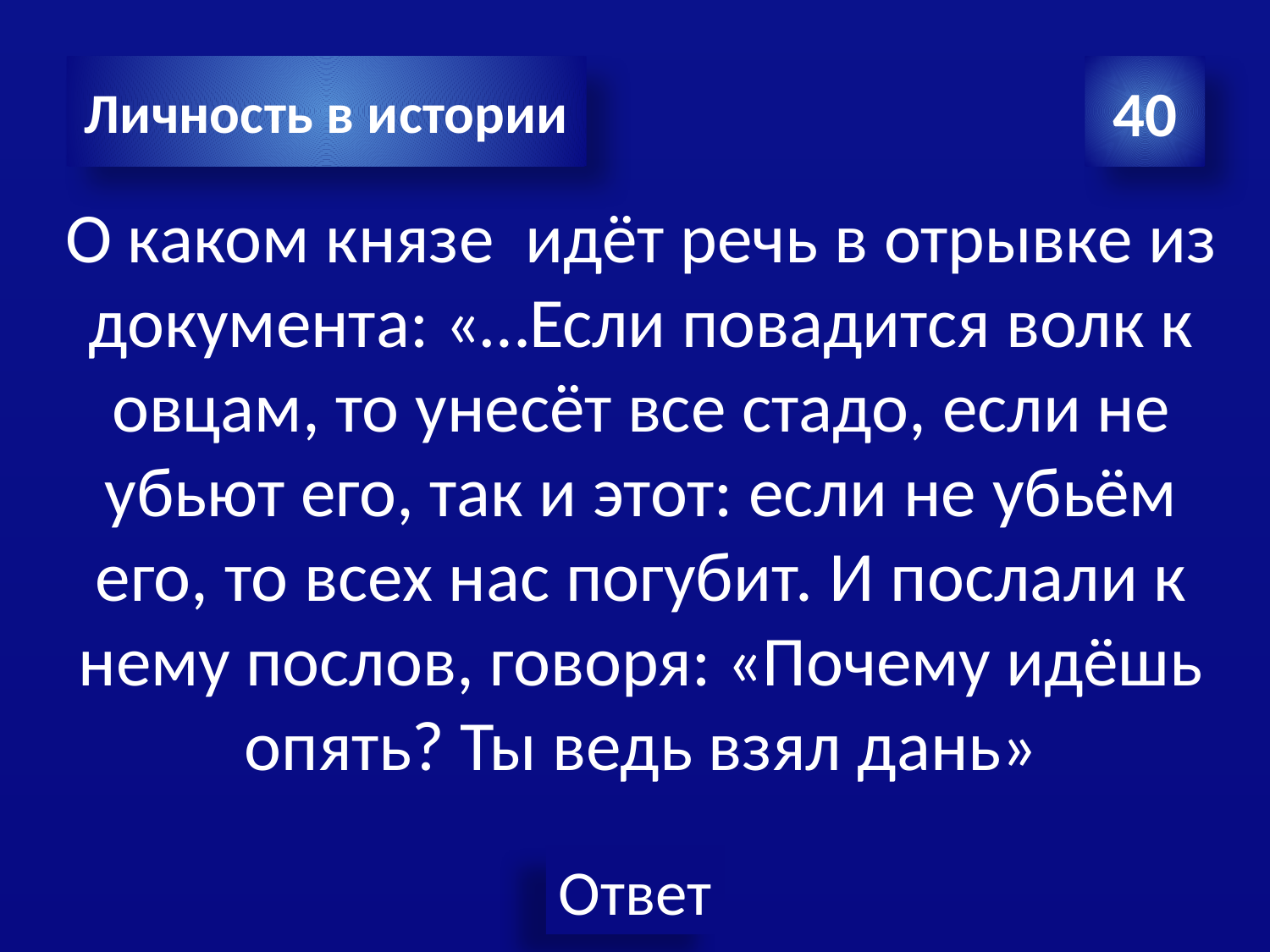

Личность в истории
40
   О каком князе  идёт речь в отрывке из документа: «…Если повадится волк к овцам, то унесёт все стадо, если не убьют его, так и этот: если не убьём его, то всех нас погубит. И послали к нему послов, говоря: «Почему идёшь опять? Ты ведь взял дань»